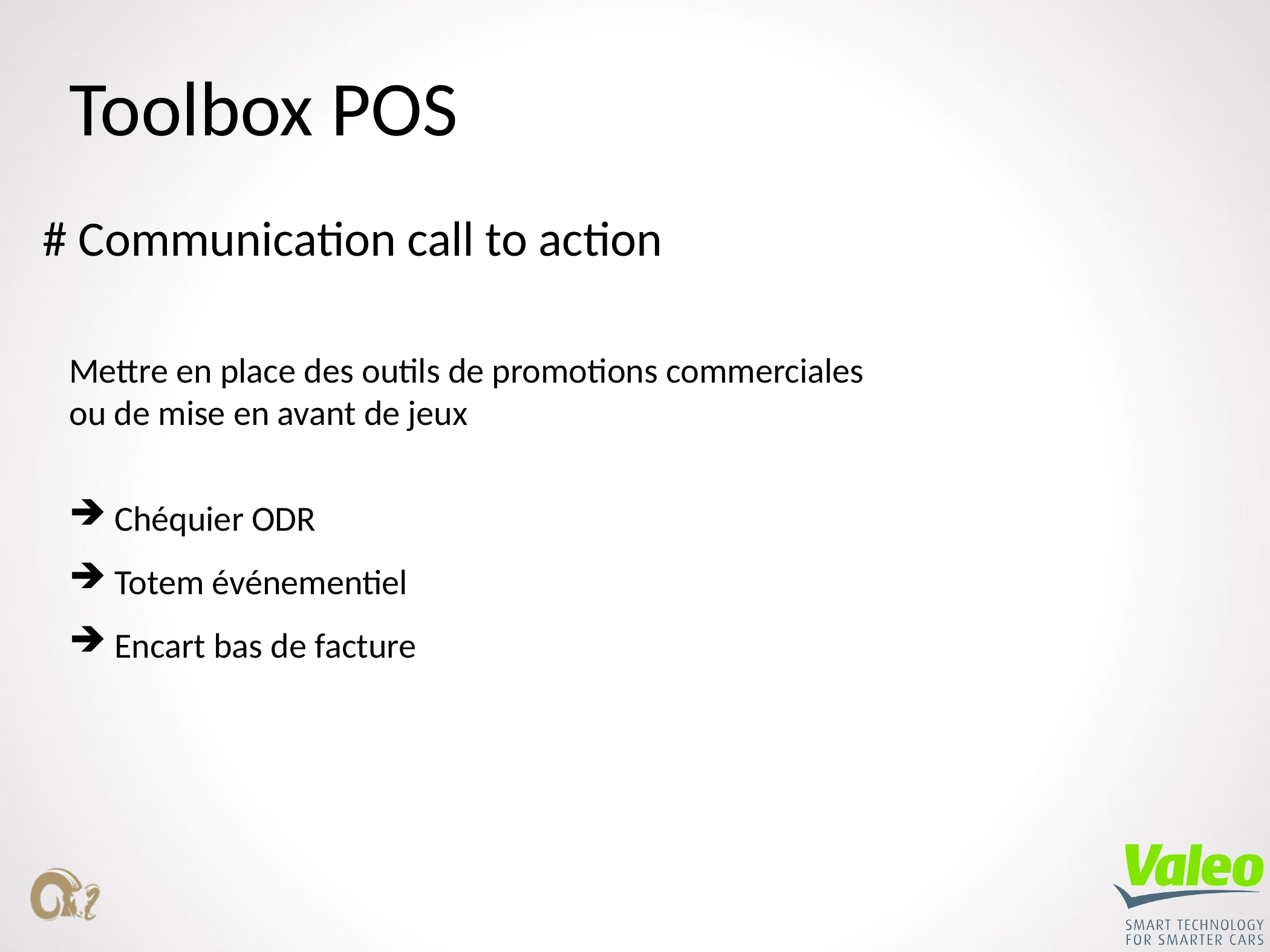

# Toolbox POS
# Communication call to action

Mettre en place des outils de promotions commerciales
ou de mise en avant de jeux

Chéquier ODR
Totem événementiel
Encart bas de facture